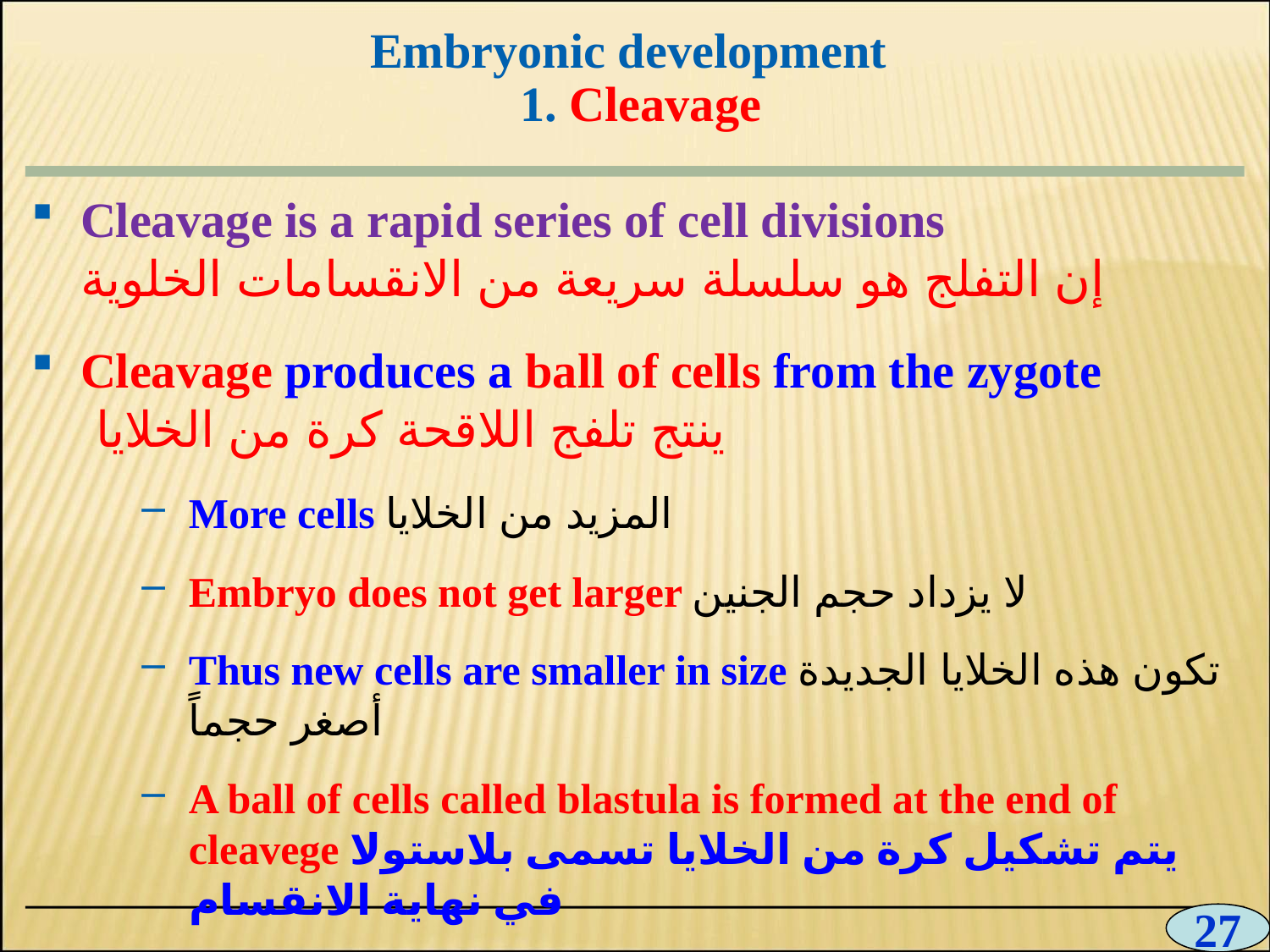

# Embryonic development 1. Cleavage
0

Cleavage is a rapid series of cell divisions
إن التفلج هو سلسلة سريعة من الانقسامات الخلوية
Cleavage produces a ball of cells from the zygote
 ينتج تلفج اللاقحة كرة من الخلايا
More cells المزيد من الخلايا
Embryo does not get larger لا يزداد حجم الجنين
Thus new cells are smaller in size تكون هذه الخلايا الجديدة أصغر حجماً
A ball of cells called blastula is formed at the end of cleavege يتم تشكيل كرة من الخلايا تسمى بلاستولا في نهاية الانقسام

27